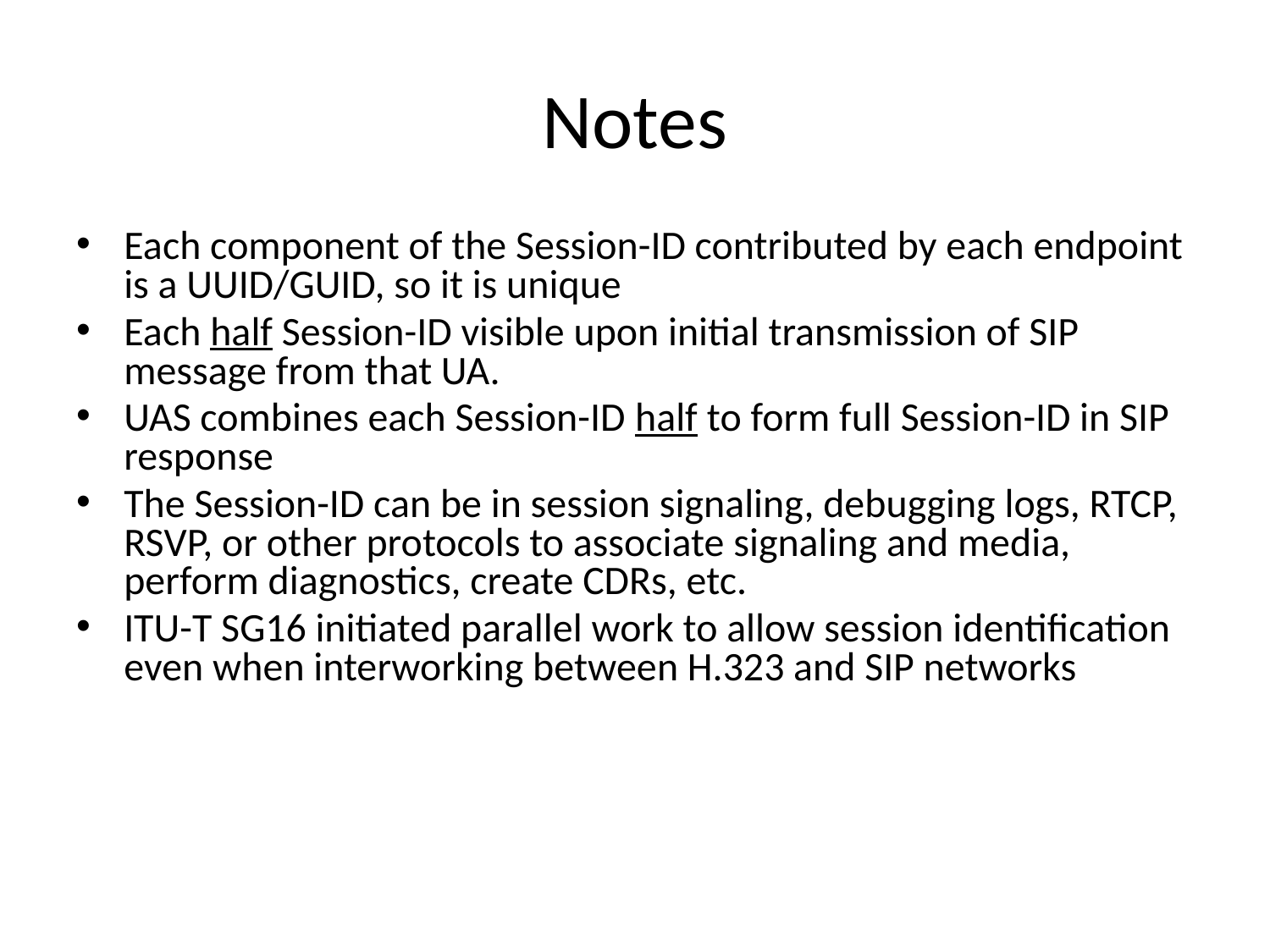

# Notes
Each component of the Session-ID contributed by each endpoint is a UUID/GUID, so it is unique
Each half Session-ID visible upon initial transmission of SIP message from that UA.
UAS combines each Session-ID half to form full Session-ID in SIP response
The Session-ID can be in session signaling, debugging logs, RTCP, RSVP, or other protocols to associate signaling and media, perform diagnostics, create CDRs, etc.
ITU-T SG16 initiated parallel work to allow session identification even when interworking between H.323 and SIP networks